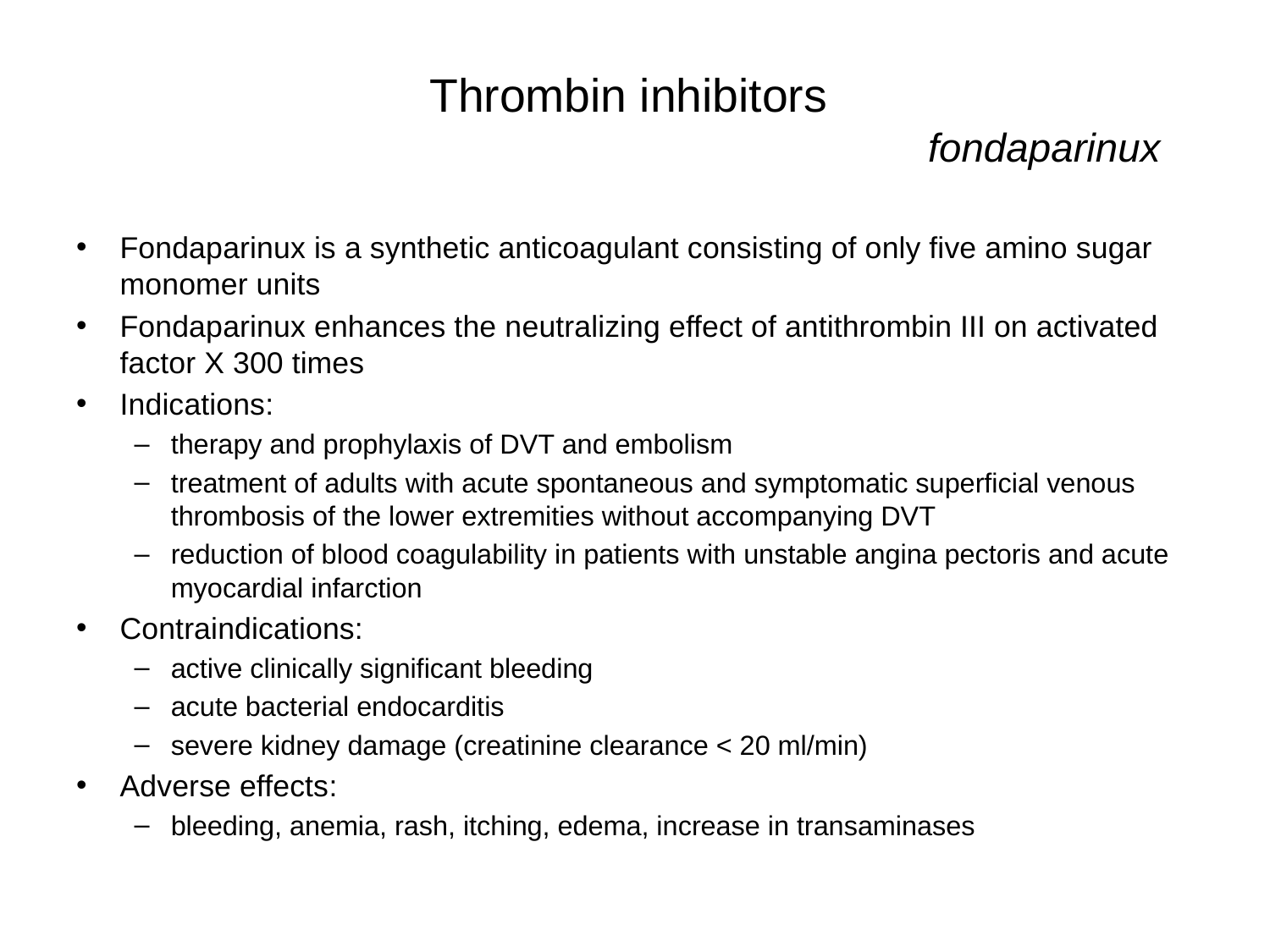

# Thrombin inhibitors fondaparinux
Fondaparinux is a synthetic anticoagulant consisting of only five amino sugar monomer units
Fondaparinux enhances the neutralizing effect of antithrombin III on activated factor X 300 times
Indications:
therapy and prophylaxis of DVT and embolism
treatment of adults with acute spontaneous and symptomatic superficial venous thrombosis of the lower extremities without accompanying DVT
reduction of blood coagulability in patients with unstable angina pectoris and acute myocardial infarction
Contraindications:
active clinically significant bleeding
acute bacterial endocarditis
severe kidney damage (creatinine clearance < 20 ml/min)
Adverse effects:
bleeding, anemia, rash, itching, edema, increase in transaminases